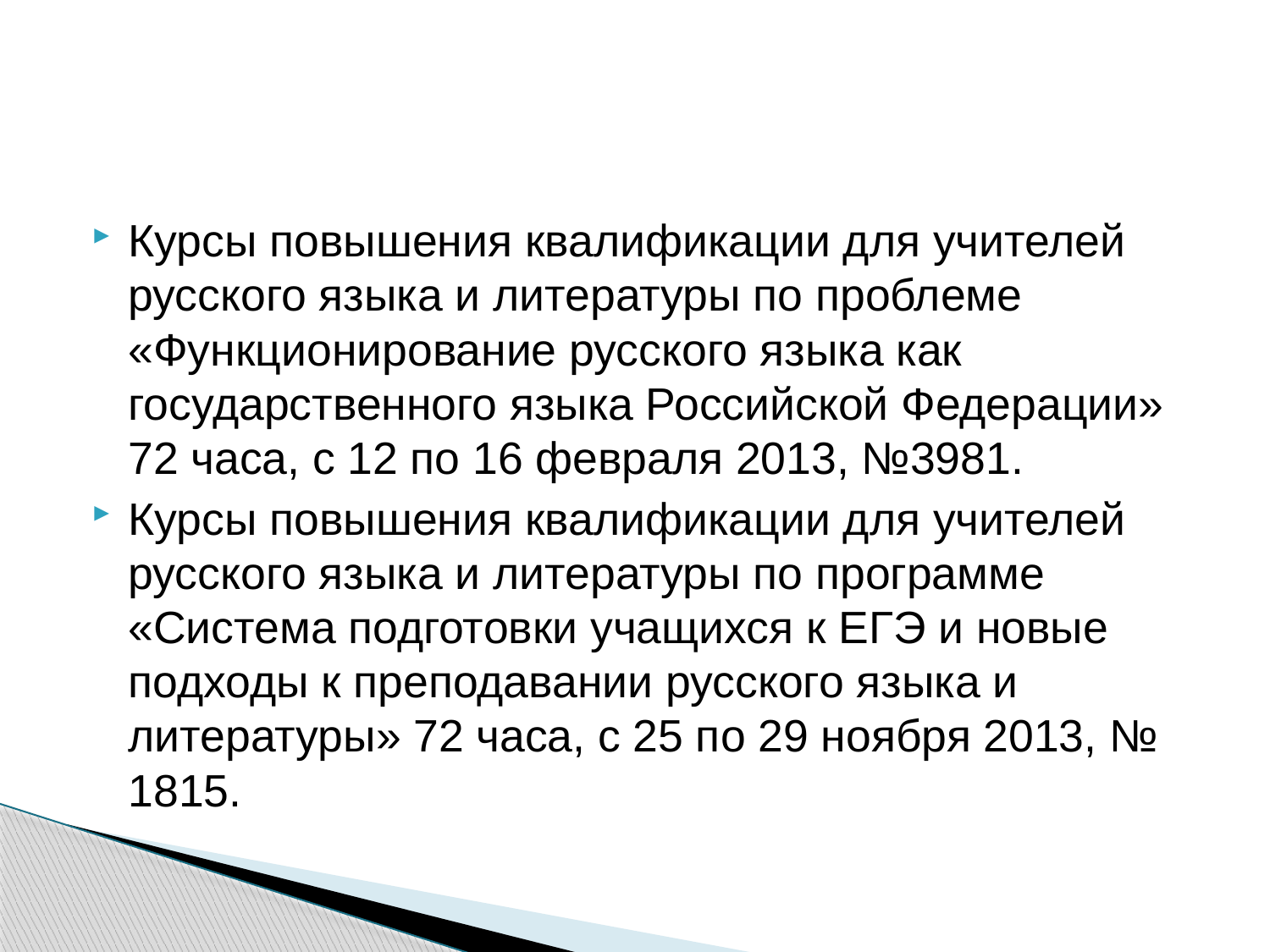

#
Курсы повышения квалификации для учителей русского языка и литературы по проблеме «Функционирование русского языка как государственного языка Российской Федерации» 72 часа, с 12 по 16 февраля 2013, №3981.
Курсы повышения квалификации для учителей русского языка и литературы по программе «Система подготовки учащихся к ЕГЭ и новые подходы к преподавании русского языка и литературы» 72 часа, с 25 по 29 ноября 2013, № 1815.